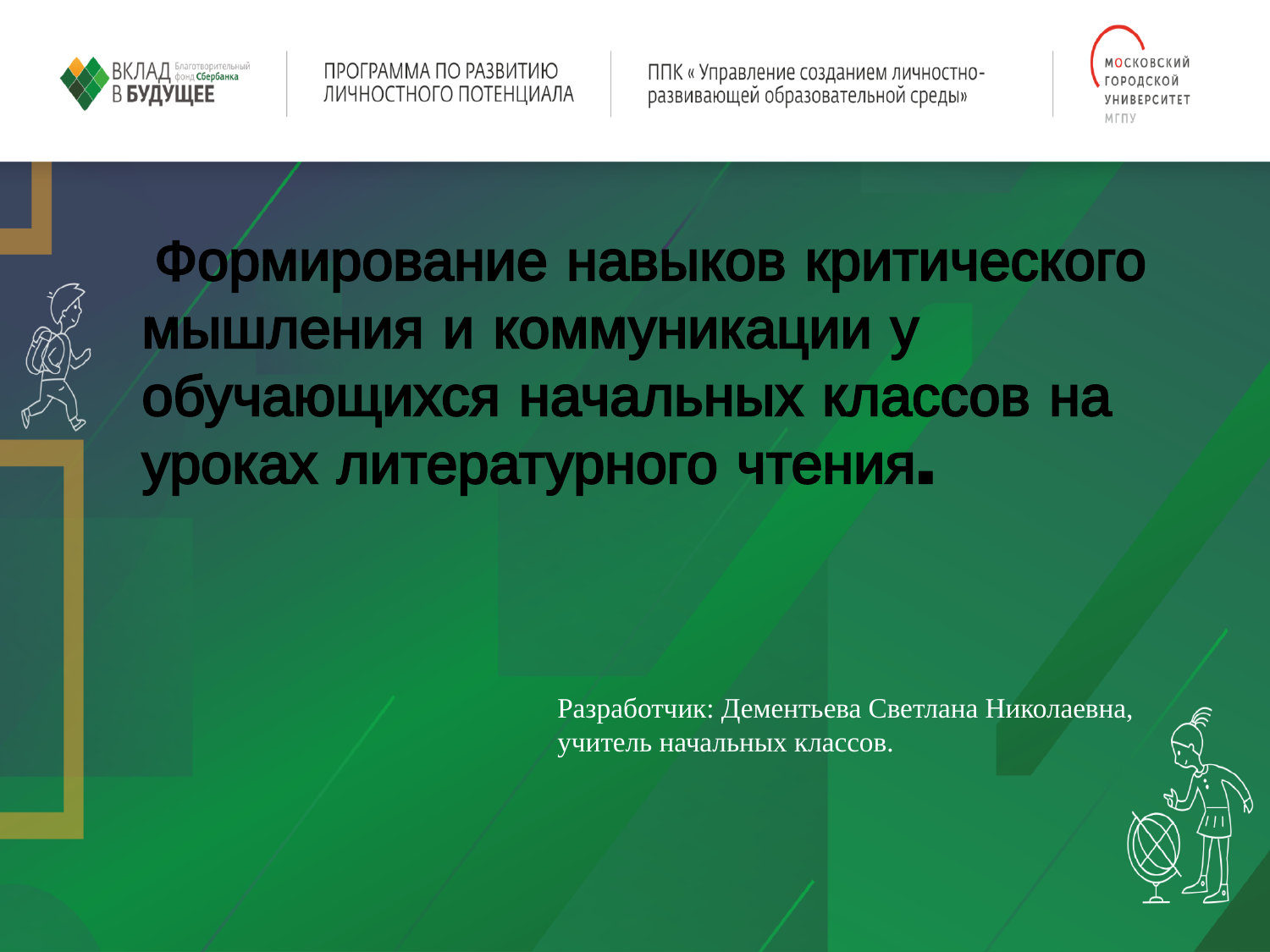

Формирование навыков критического мышления и коммуникации у обучающихся начальных классов на уроках литературного чтения.
Разработчик: Дементьева Светлана Николаевна, учитель начальных классов.